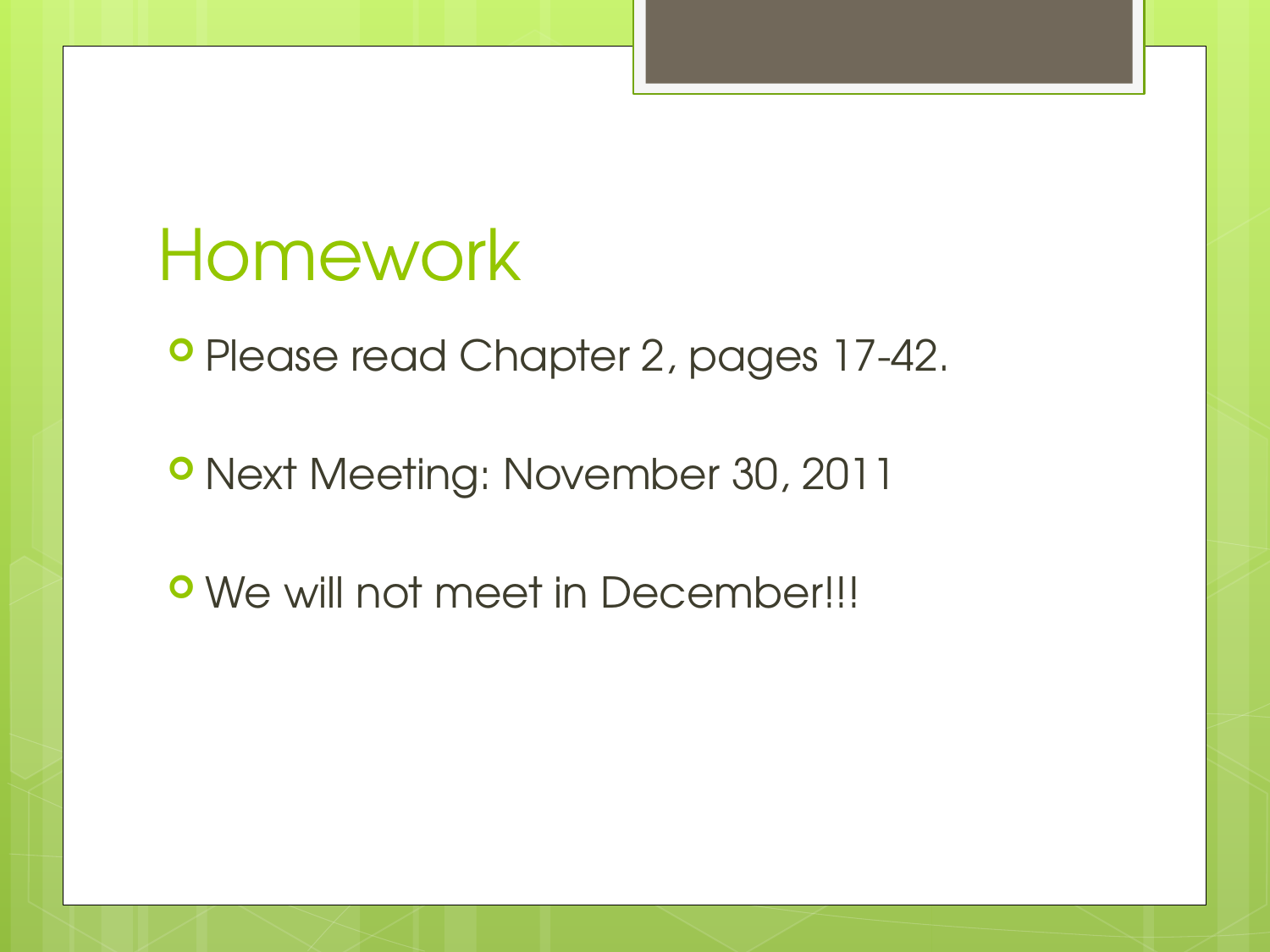

# Homework
Please read Chapter 2, pages 17-42.

Next Meeting: November 30, 2011

We will not meet in December!!!